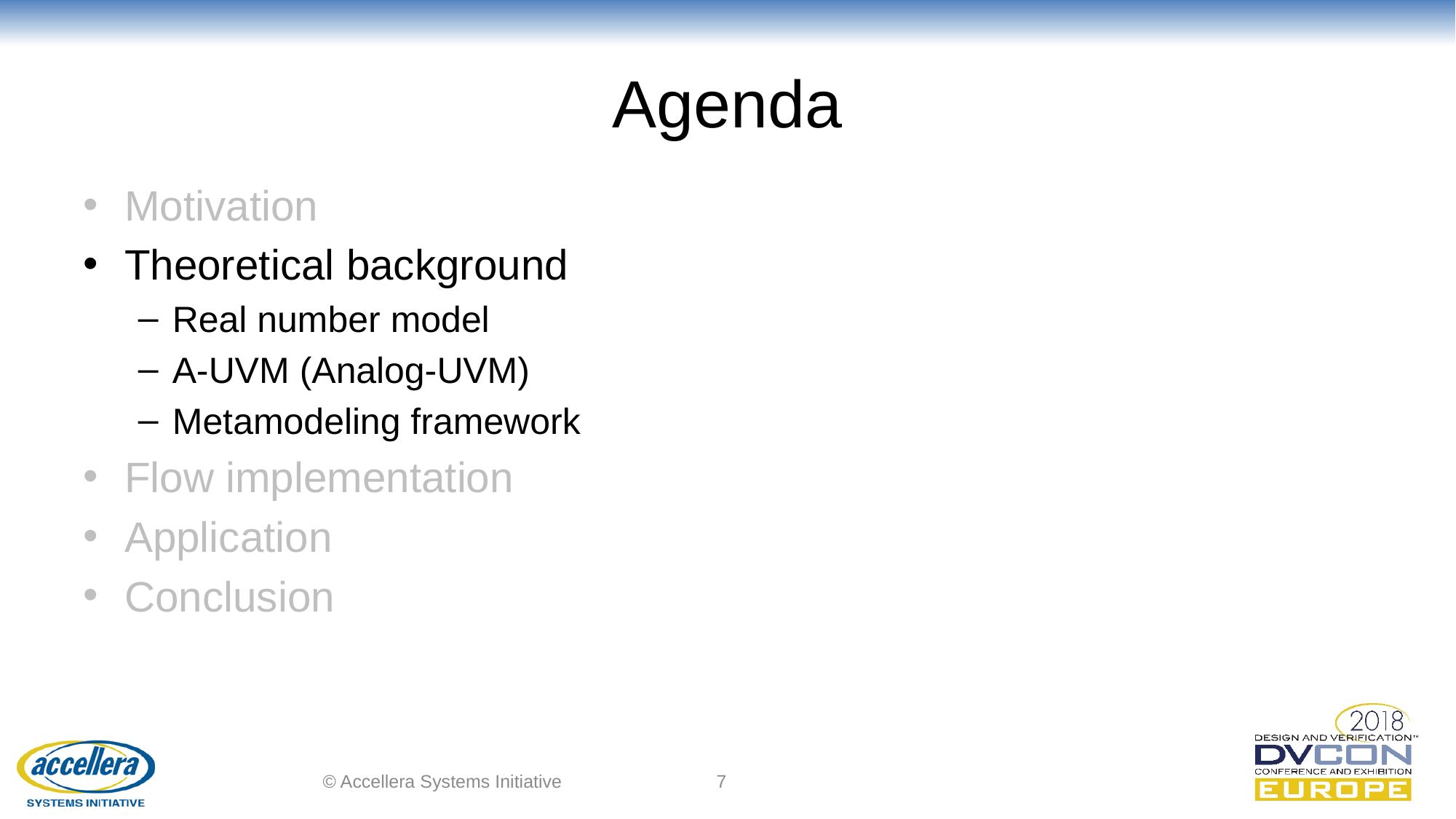

# Agenda
Motivation
Theoretical background
Real number model
A-UVM (Analog-UVM)
Metamodeling framework
Flow implementation
Application
Conclusion
© Accellera Systems Initiative
7